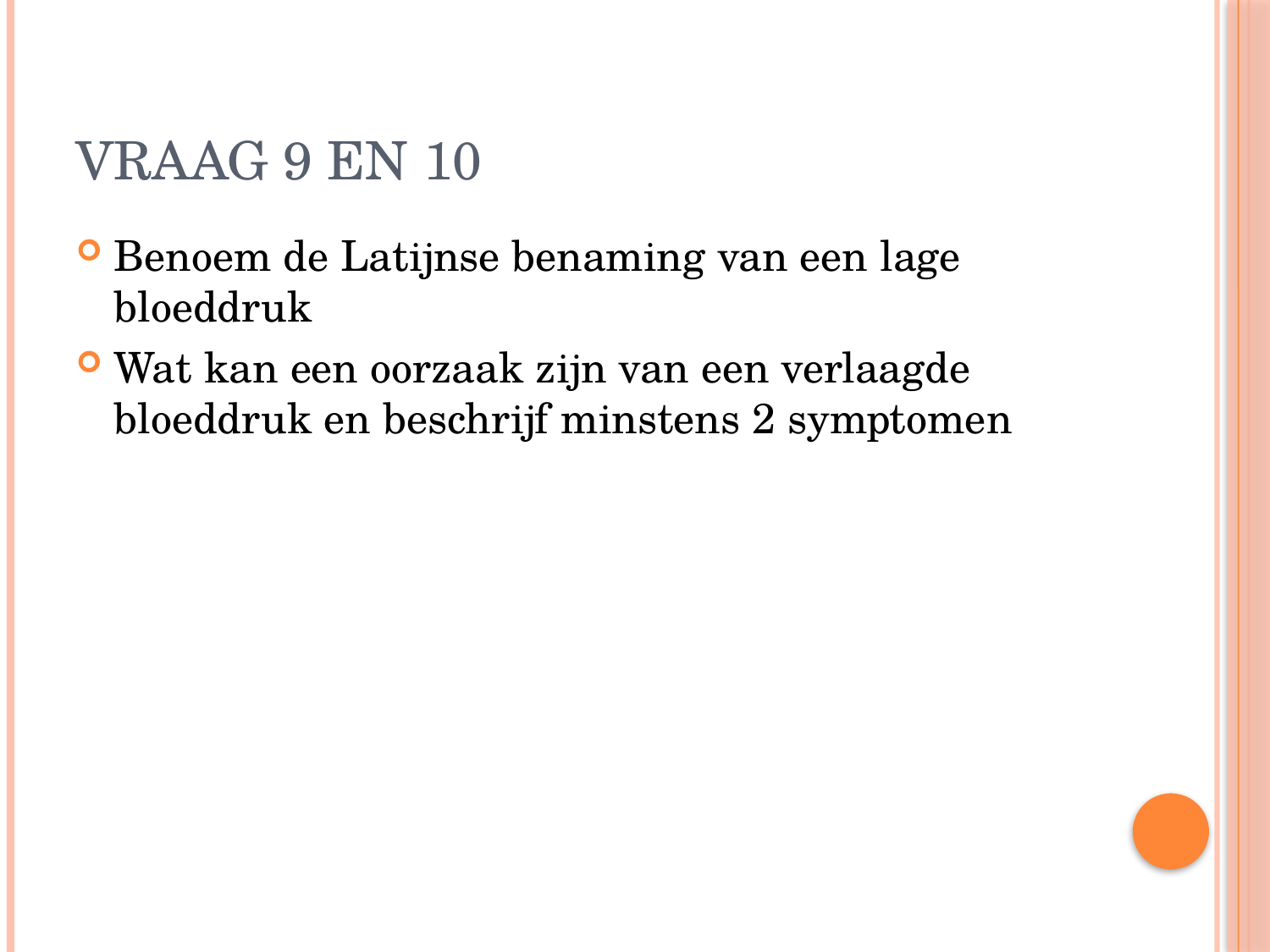

# Vraag 9 en 10
Benoem de Latijnse benaming van een lage bloeddruk
Wat kan een oorzaak zijn van een verlaagde bloeddruk en beschrijf minstens 2 symptomen